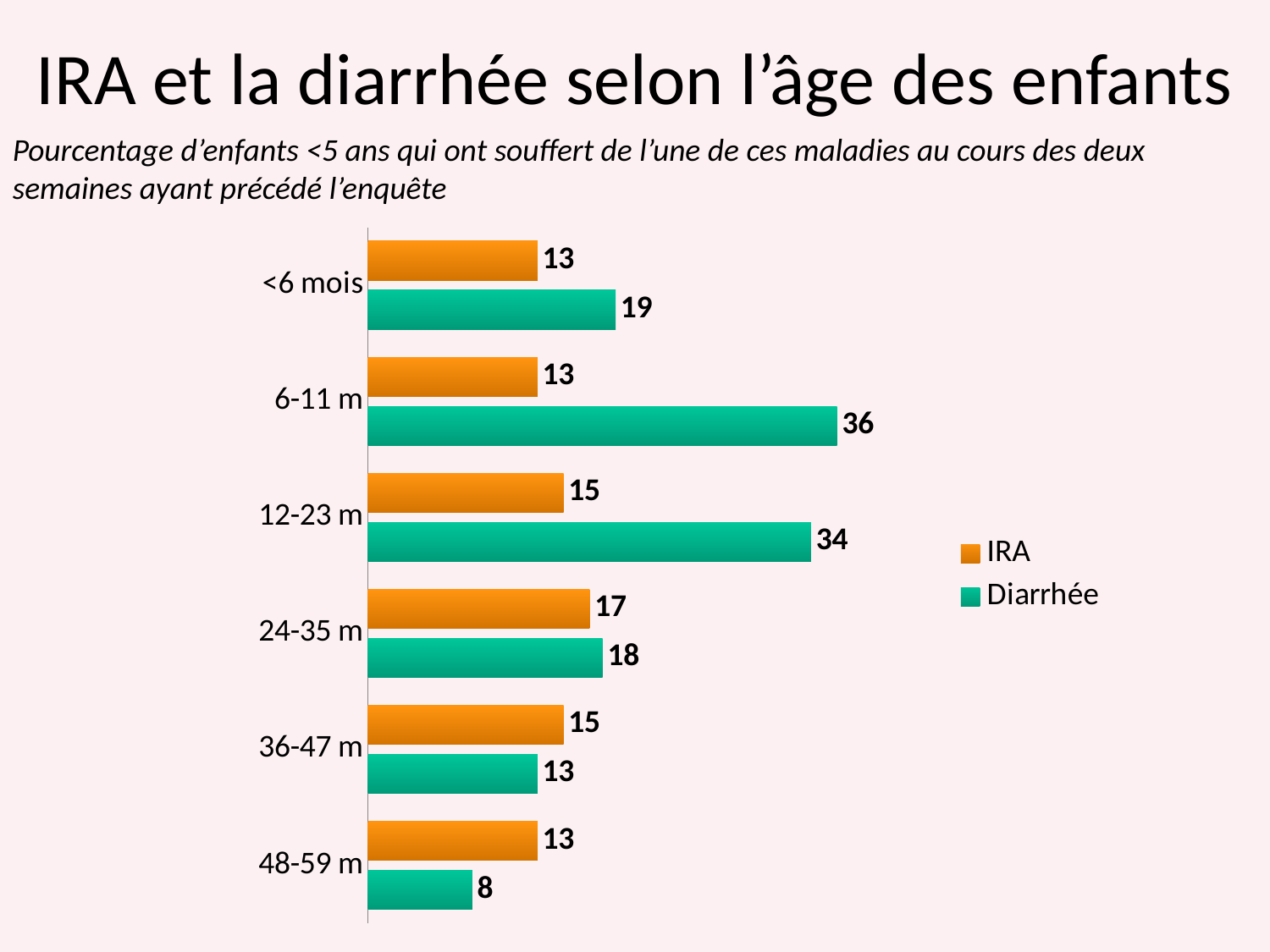

# IRA et la diarrhée selon l’âge des enfants
Pourcentage d’enfants <5 ans qui ont souffert de l’une de ces maladies au cours des deux semaines ayant précédé l’enquête

### Chart

| Category | Diarrhée | IRA |
|---|---|---|
| 48-59 m | 8.0 | 13.0 |
| 36-47 m | 13.0 | 15.0 |
| 24-35 m | 18.0 | 17.0 |
| 12-23 m | 34.0 | 15.0 |
| 6-11 m | 36.0 | 13.0 |
| <6 mois | 19.0 | 13.0 |